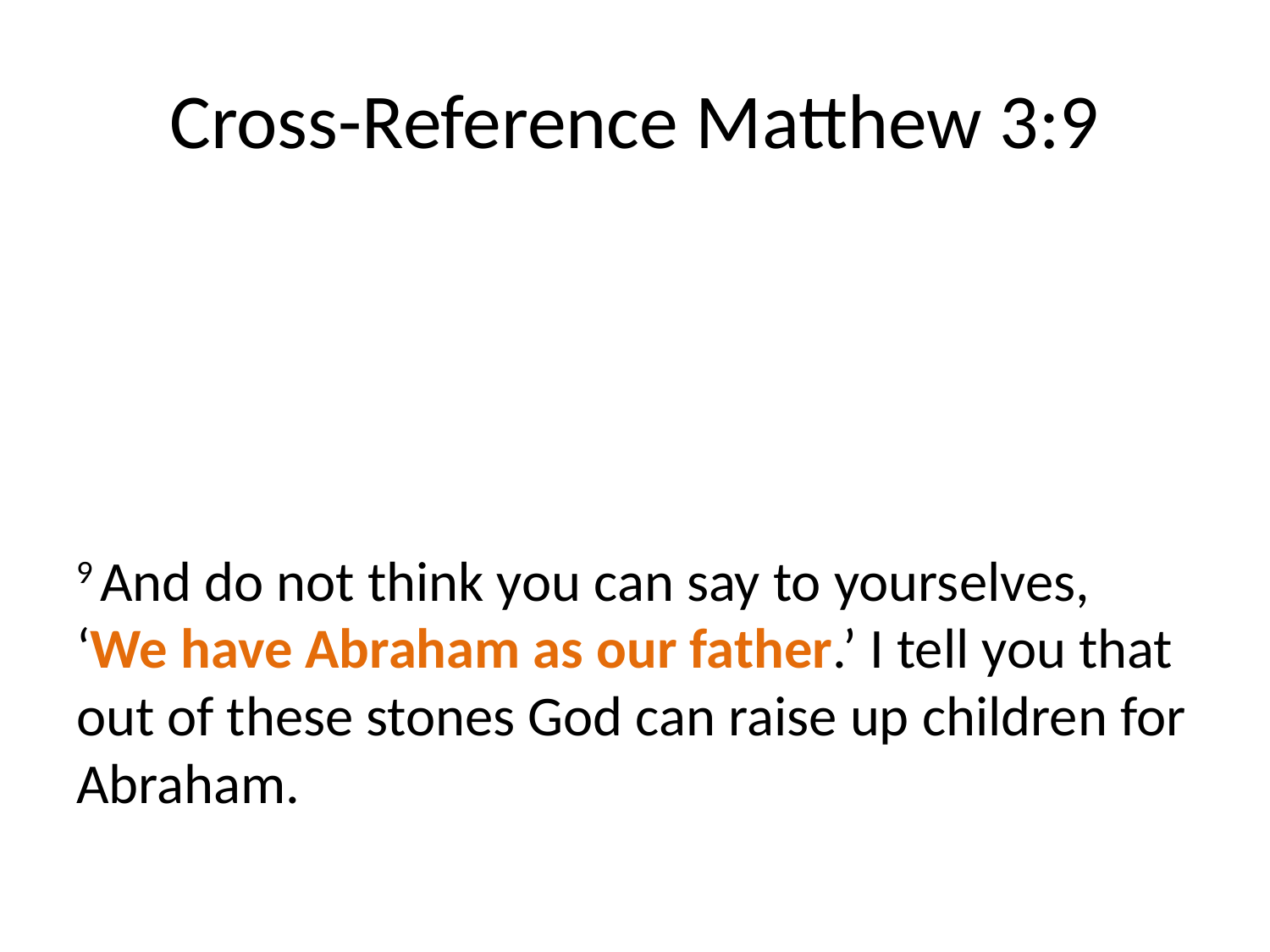

# Cross-Reference Matthew 3:9

9 And do not think you can say to yourselves, ‘We have Abraham as our father.’ I tell you that out of these stones God can raise up children for Abraham.